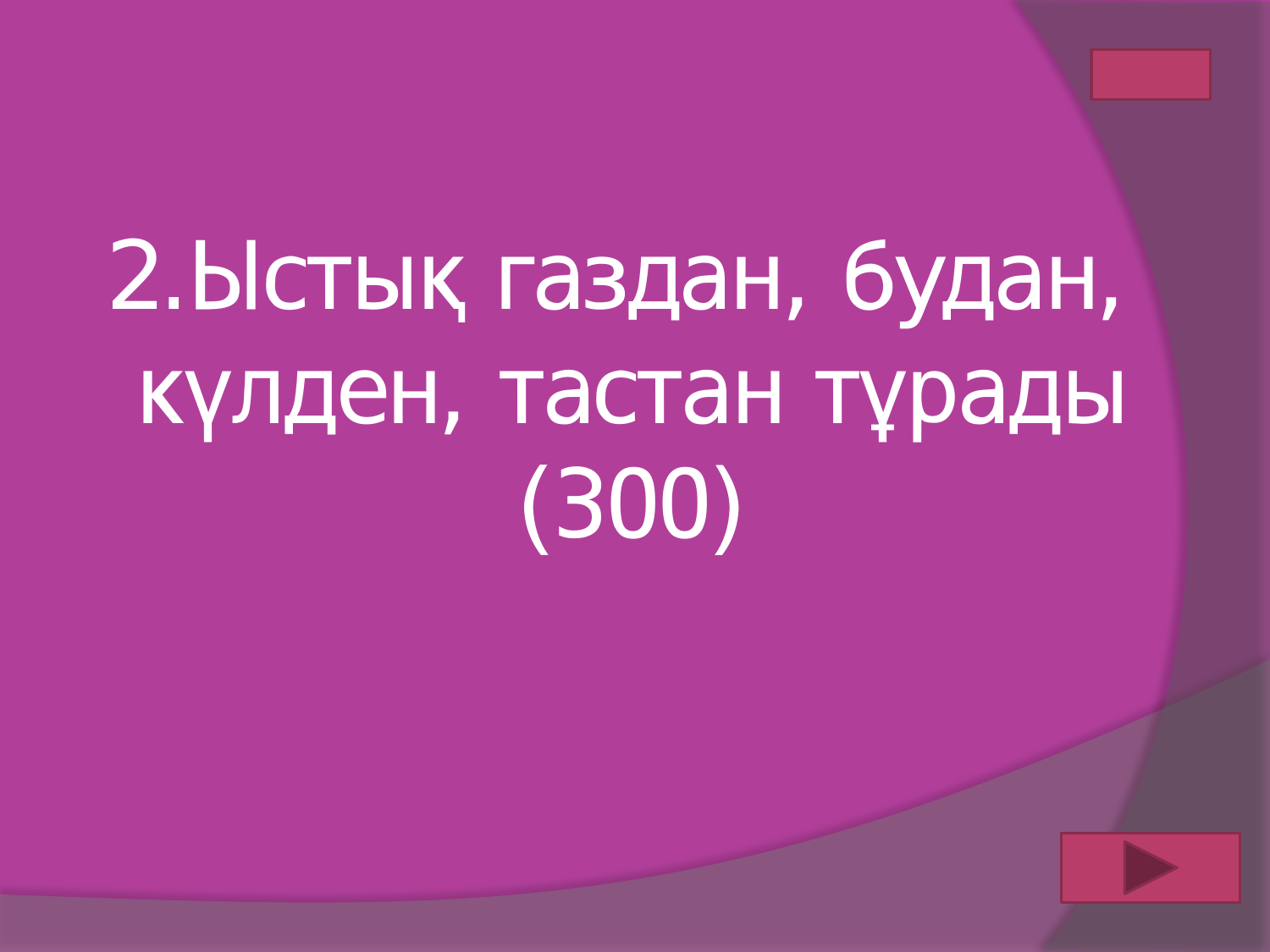

2.Ыстық газдан, будан,
күлден, тастан тұрады
(300)